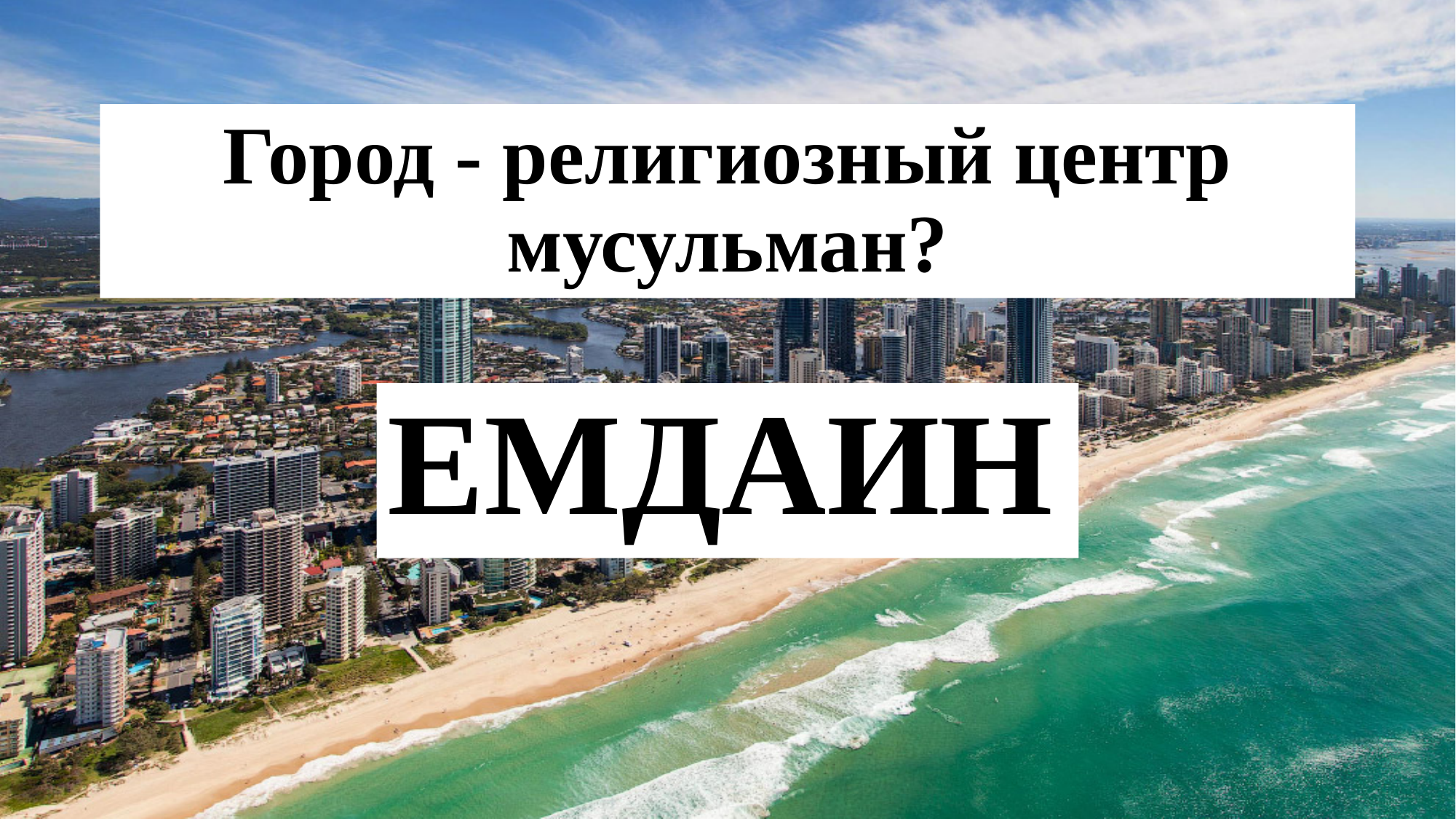

# Город - религиозный центр мусульман?
ЕМДАИН